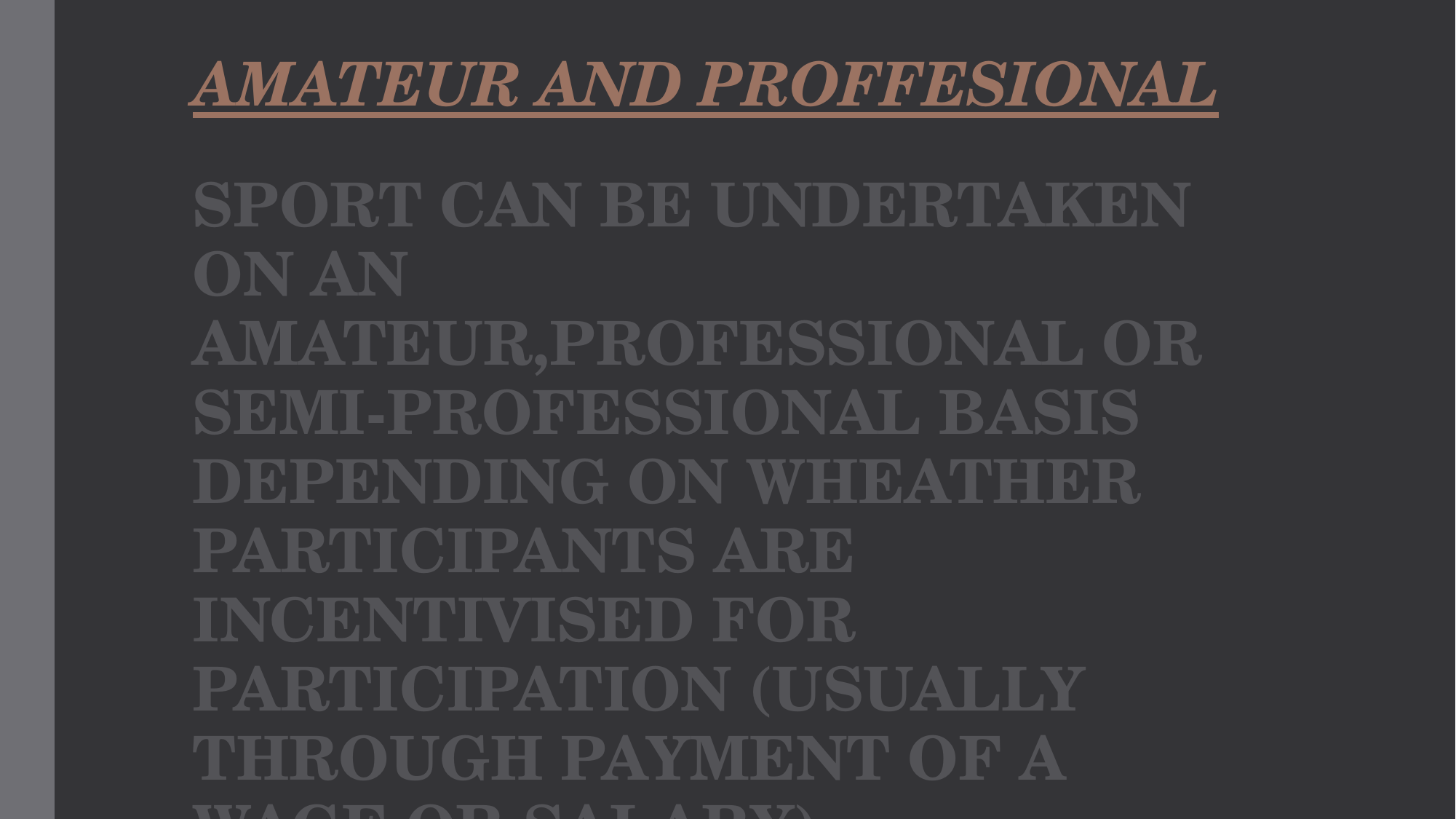

# AMATEUR AND PROFFESIONAL
SPORT CAN BE UNDERTAKEN ON AN AMATEUR,PROFESSIONAL OR SEMI-PROFESSIONAL BASIS DEPENDING ON WHEATHER PARTICIPANTS ARE INCENTIVISED FOR PARTICIPATION (USUALLY THROUGH PAYMENT OF A WAGE OR SALARY)